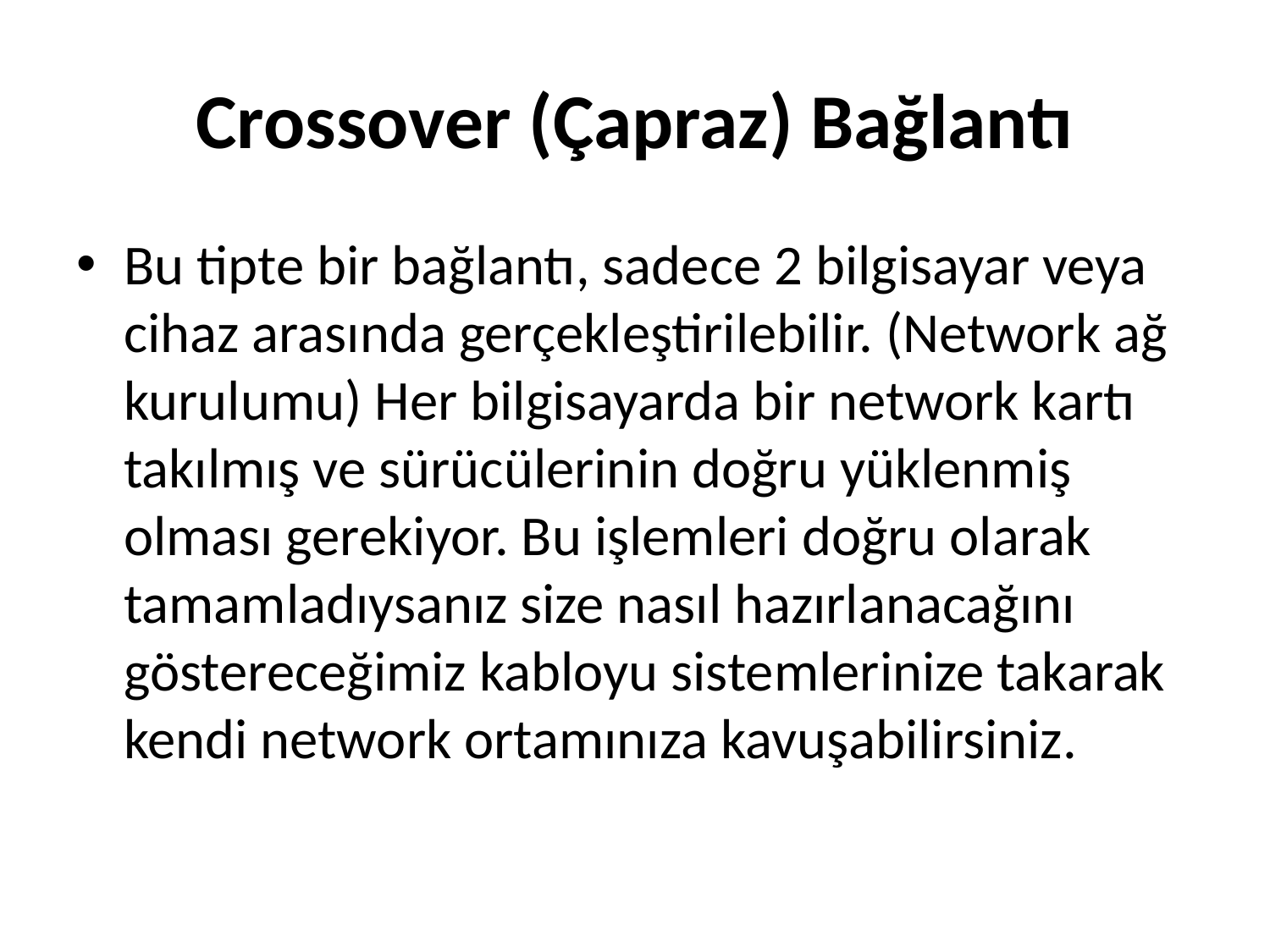

# Crossover (Çapraz) Bağlantı
Bu tipte bir bağlantı, sadece 2 bilgisayar veya cihaz arasında gerçekleştirilebilir. (Network ağ kurulumu) Her bilgisayarda bir network kartı takılmış ve sürücülerinin doğru yüklenmiş olması gerekiyor. Bu işlemleri doğru olarak tamamladıysanız size nasıl hazırlanacağını göstereceğimiz kabloyu sistemlerinize takarak kendi network ortamınıza kavuşabilirsiniz.